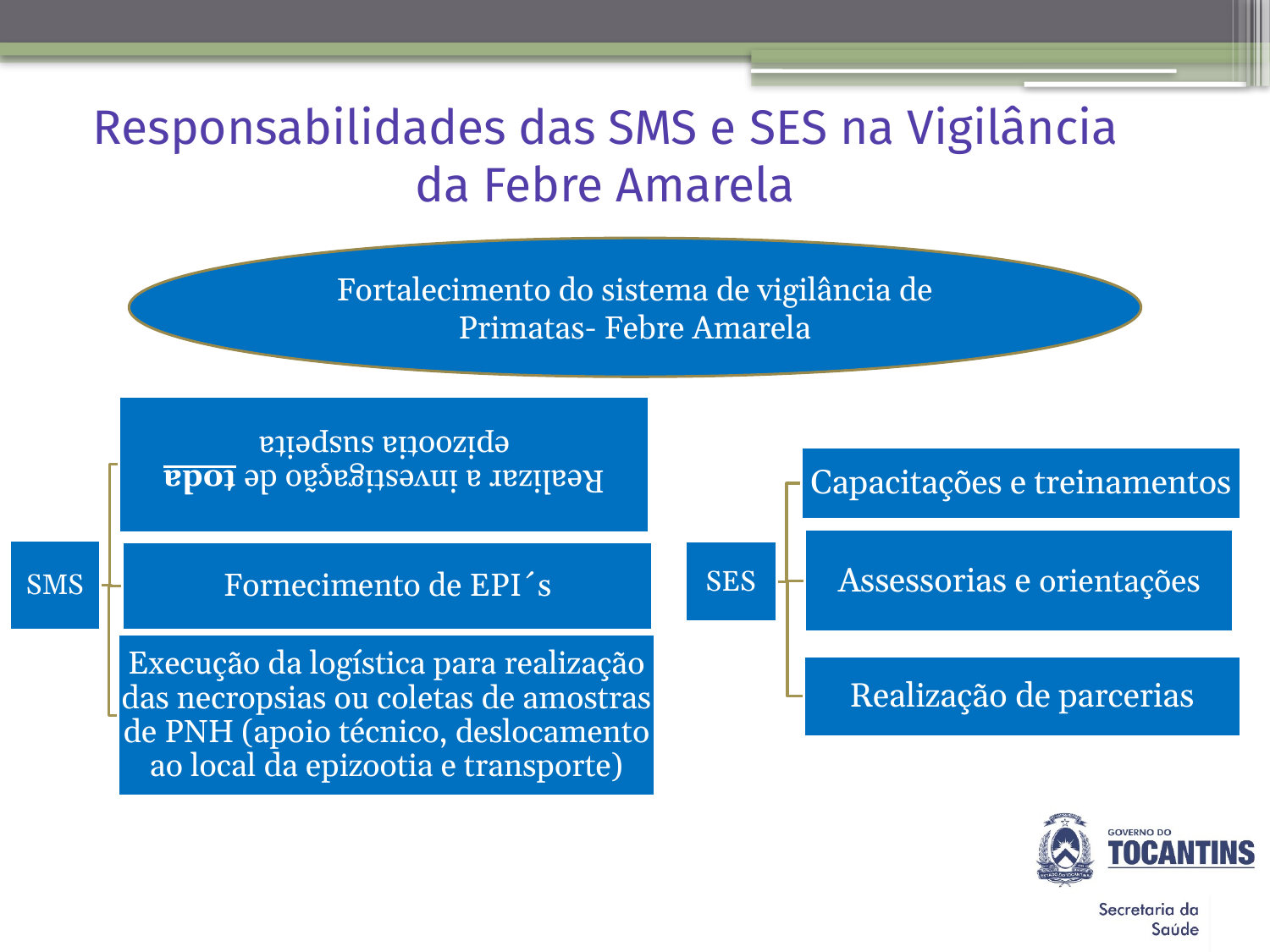

# Responsabilidades das SMS e SES na Vigilância da Febre Amarela
Fortalecimento do sistema de vigilância de Primatas- Febre Amarela

SES
Capacitações e treinamentos
Assessorias e orientações
Realização de parcerias

SMS
Realizar a investigação de toda epizootia suspeita
Fornecimento de EPI´s
Execução da logística para realização das necropsias ou coletas de amostras de PNH (apoio técnico, deslocamento ao local da epizootia e transporte)